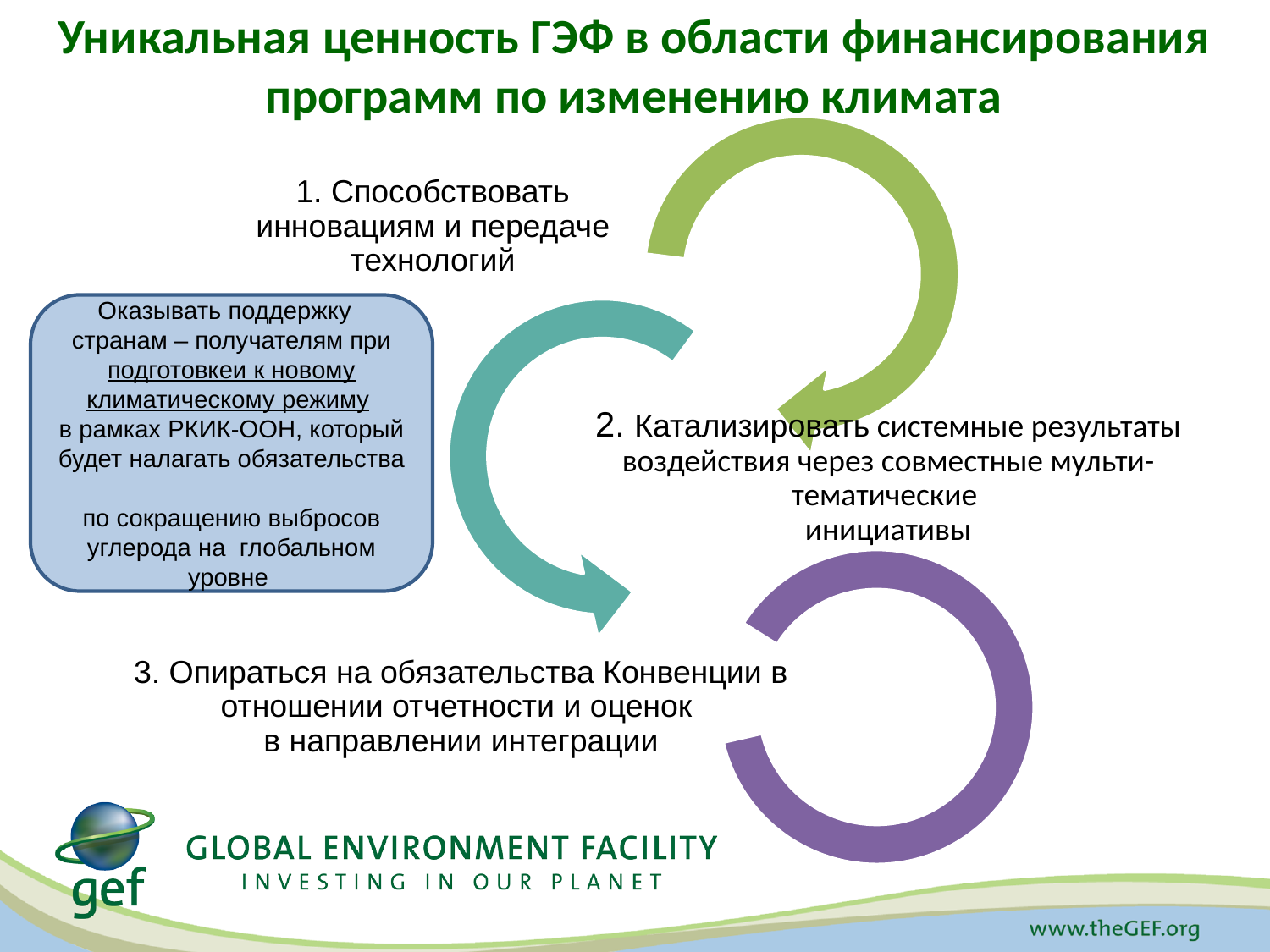

# Уникальная ценность ГЭФ в области финансирования программ по изменению климата

1. Способствовать
инновациям и передаче технологий

2. Катализировать системные результаты воздействия через совместные мульти-тематические
инициативы

3. Опираться на обязательства Конвенции в отношении отчетности и оценок
в направлении интеграции

Оказывать поддержку
странам – получателям при подготовкеи к новому климатическому режиму
в рамках РКИК-ООН, который будет налагать обязательства
по сокращению выбросов углерода на  глобальном уровне